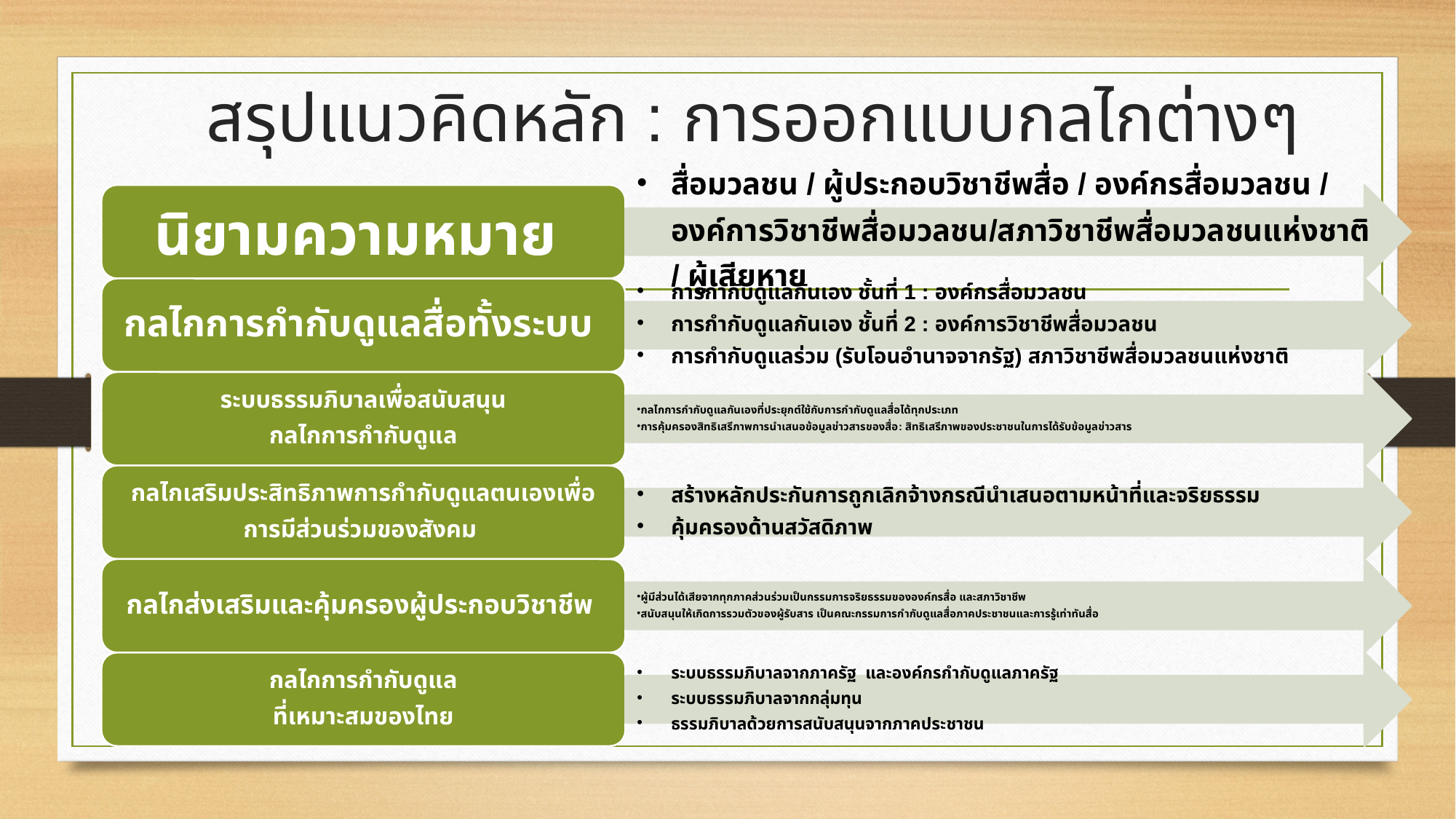

# สรุปแนวคิดหลัก : การออกแบบกลไกต่างๆ
นิยามความหมาย
กลไกการกำกับดูแลสื่อทั้งระบบ
กลไกการกำกับดูแล
ที่เหมาะสมของไทย
กลไกส่งเสริมและคุ้มครองผู้ประกอบวิชาชีพ
ระบบธรรมภิบาลเพื่อสนับสนุน
กลไกการกำกับดูแล
การกำกับดูแลร่วม (รับโอนอำนาจจากรัฐ) สภาวิชาชีพสื่อมวลชนแห่งชาติ
สร้างหลักประกันการถูกเลิกจ้างกรณีนำเสนอตามหน้าที่และจริยธรรม
คุ้มครองด้านสวัสดิภาพ
ระบบธรรมภิบาลจากภาครัฐ  และองค์กรกำกับดูแลภาครัฐ
ระบบธรรมภิบาลจากกลุ่มทุน
ธรรมภิบาลด้วยการสนับสนุนจากภาคประชาชน